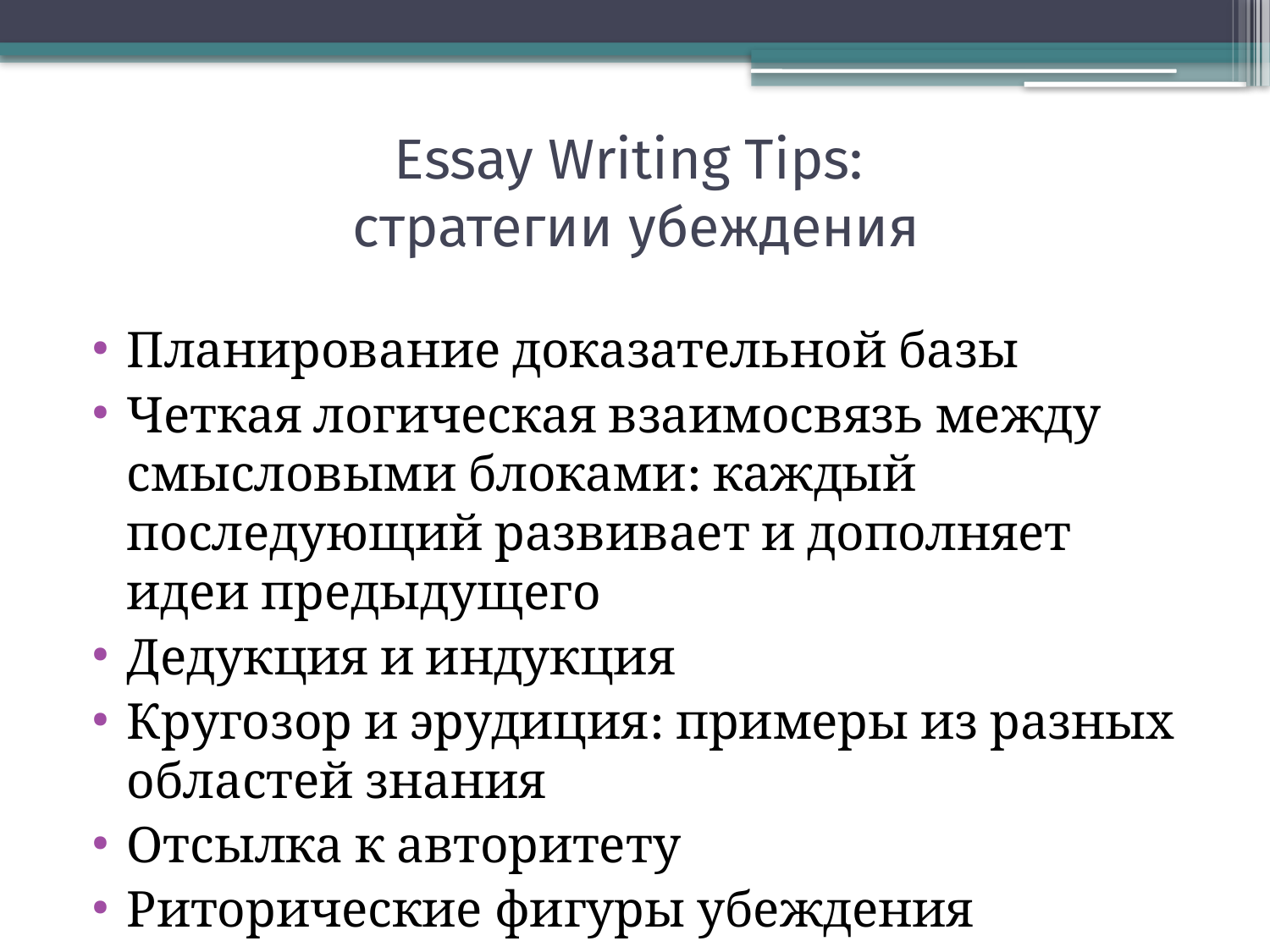

# Essay Writing Tips: стратегии убеждения
Планирование доказательной базы
Четкая логическая взаимосвязь между смысловыми блоками: каждый последующий развивает и дополняет идеи предыдущего
Дедукция и индукция
Кругозор и эрудиция: примеры из разных областей знания
Отсылка к авторитету
Риторические фигуры убеждения